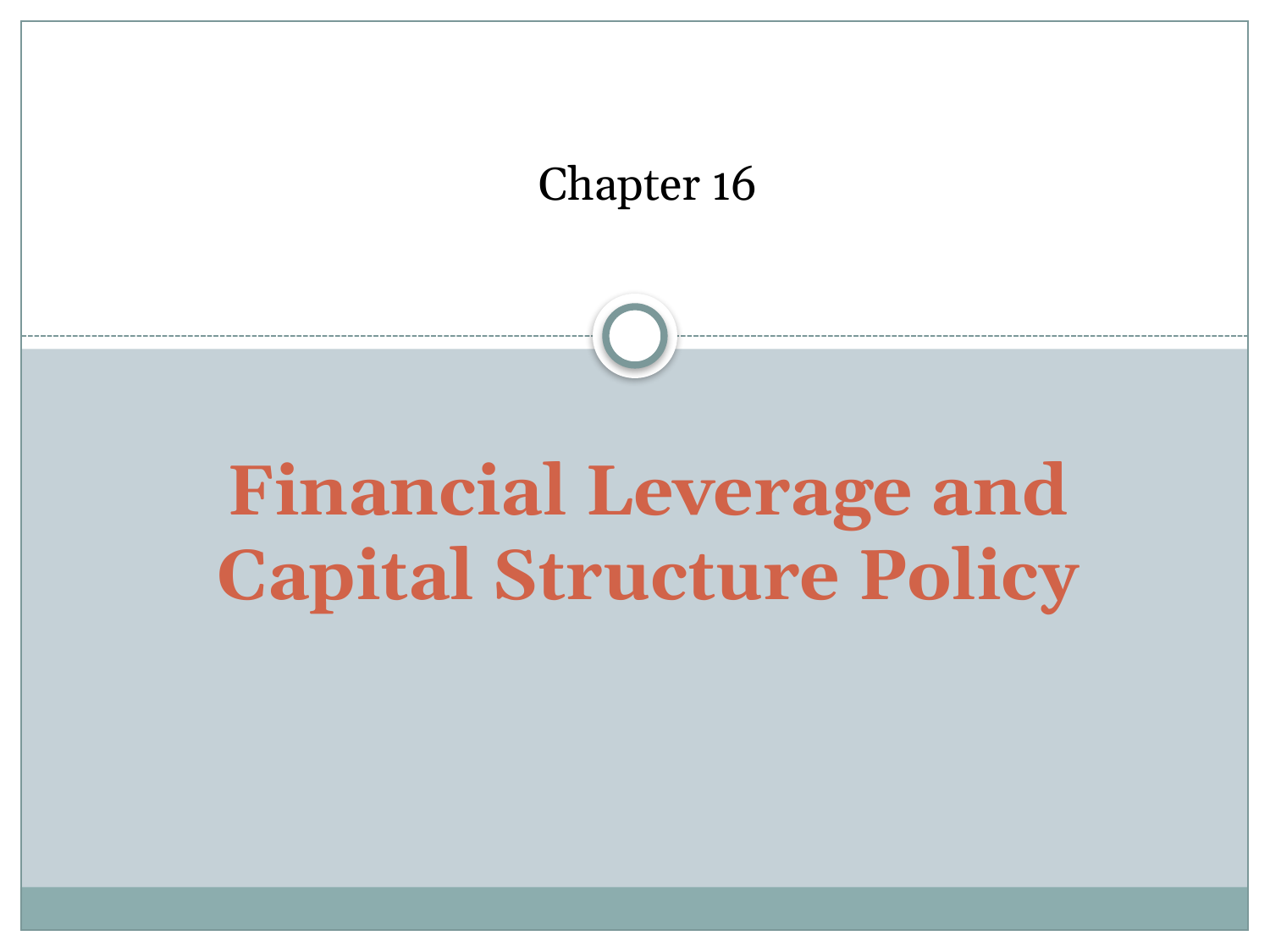

Chapter 16

	Financial Leverage and Capital Structure Policy